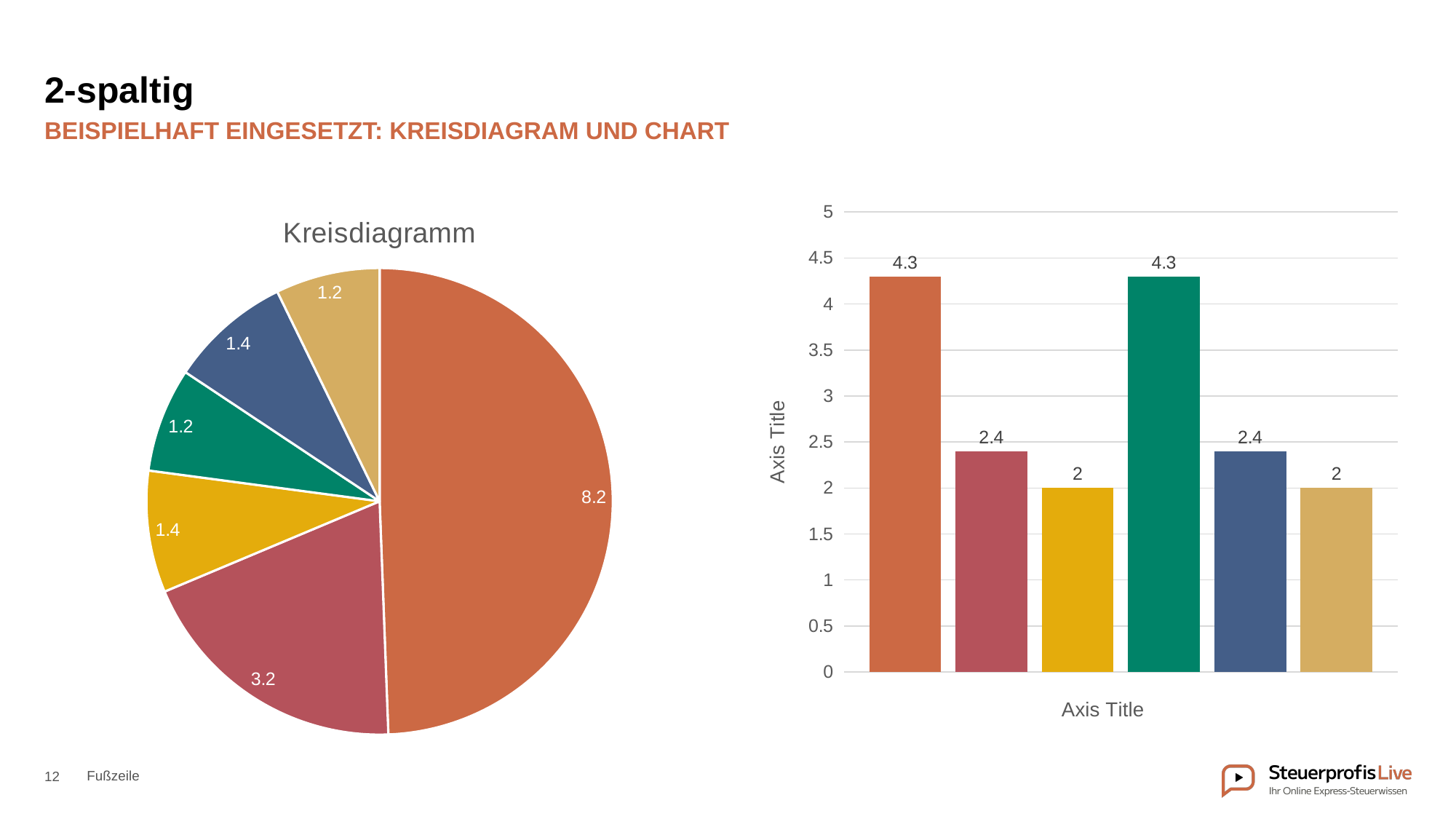

# 2-spaltig
beispielhaft Eingesetzt: Kreisdiagram und Chart

### Chart:

| Category | Kreisdiagramm |
|---|---|
| 1. Quartal | 8.2 |
| 2. Quartal | 3.2 |
| 3. Quartal | 1.4 |
| 4. Quartal | 1.2 |
| 3. Quartal | 1.4 |
| 4. Quartal | 1.2 |

### Chart

| Category | Datenreihe 1 | Datenreihe 2 | Datenreihe 3 | Datenreihe 12 | Datenreihe 23 | Datenreihe 34 |
|---|---|---|---|---|---|---|
| Kategorie 1 | 4.3 | 2.4 | 2.0 | 4.3 | 2.4 | 2.0 |
Fußzeile
12